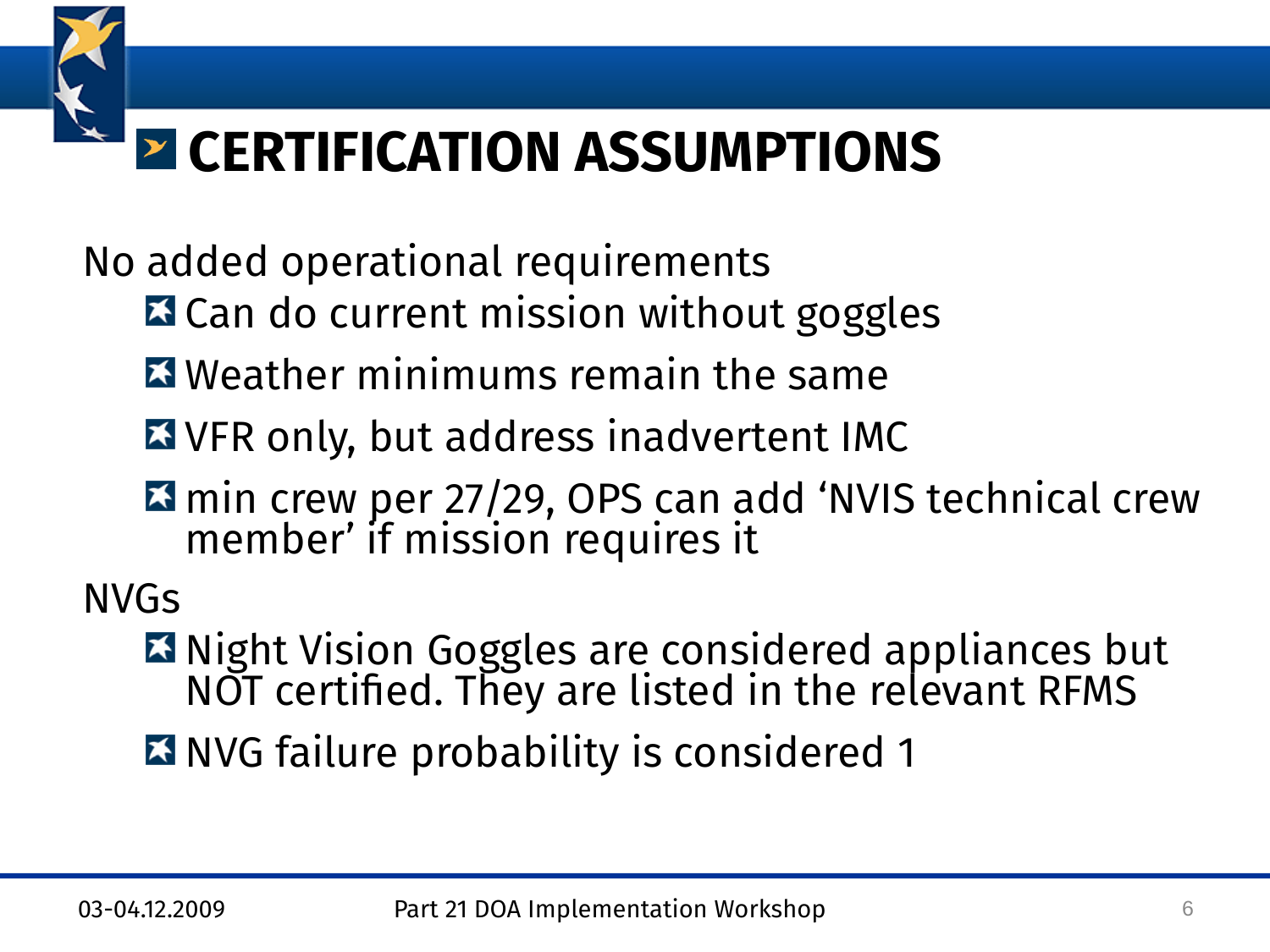

CERTIFICATION ASSUMPTIONS
No added operational requirements
Can do current mission without goggles
Weather minimums remain the same
VFR only, but address inadvertent IMC
min crew per 27/29, OPS can add ‘NVIS technical crew member’ if mission requires it
NVGs
Night Vision Goggles are considered appliances but NOT certified. They are listed in the relevant RFMS
NVG failure probability is considered 1

6
03-04.12.2009
Part 21 DOA Implementation Workshop